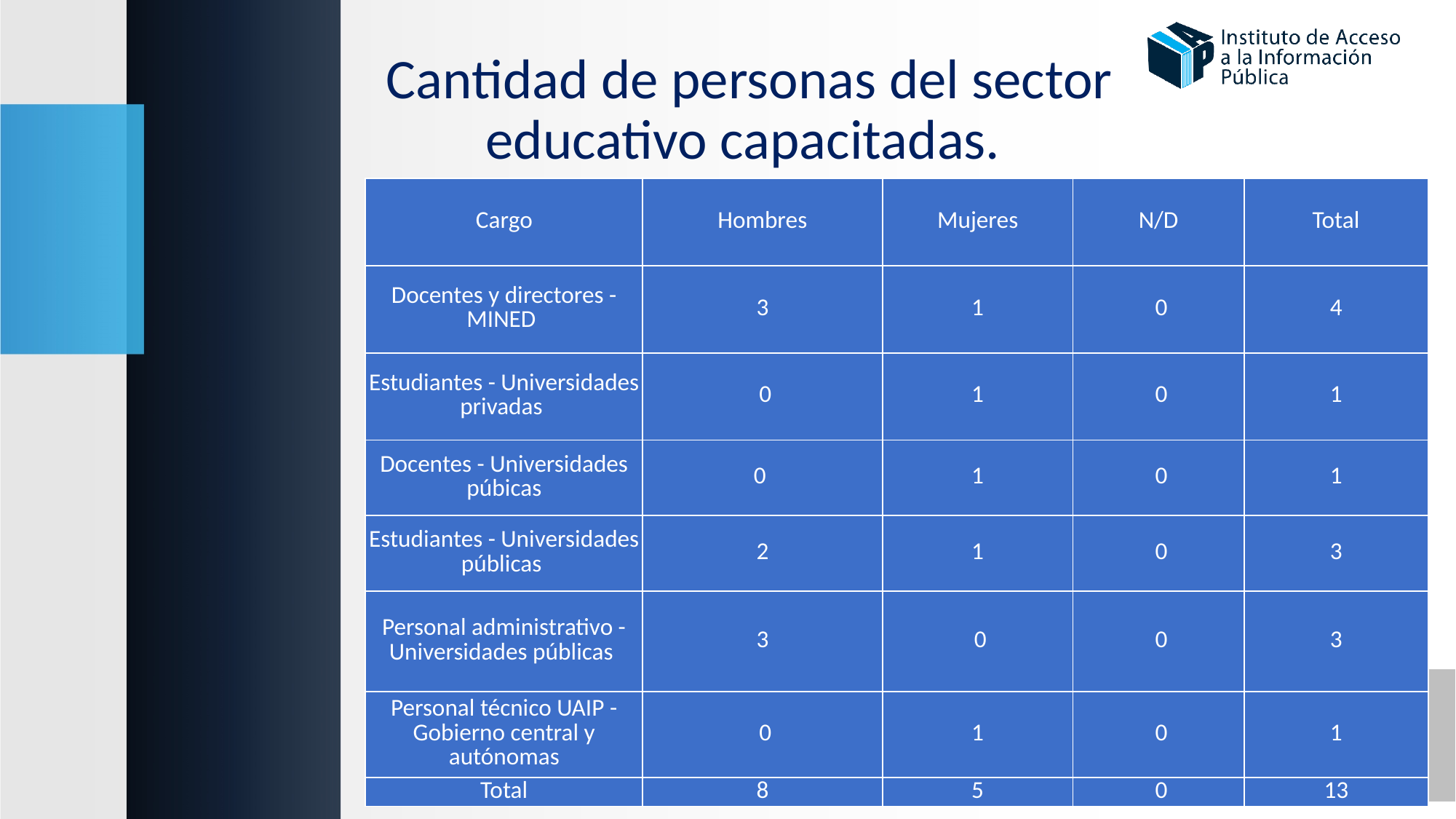

# Cantidad de personas del sector educativo capacitadas.
| Cargo | Hombres | Mujeres | N/D | Total |
| --- | --- | --- | --- | --- |
| Docentes y directores - MINED | 3 | 1 | 0 | 4 |
| Estudiantes - Universidades privadas | 0 | 1 | 0 | 1 |
| Docentes - Universidades púbicas | 0 | 1 | 0 | 1 |
| Estudiantes - Universidades públicas | 2 | 1 | 0 | 3 |
| Personal administrativo - Universidades públicas | 3 | 0 | 0 | 3 |
| Personal técnico UAIP - Gobierno central y autónomas | 0 | 1 | 0 | 1 |
| Total | 8 | 5 | 0 | 13 |